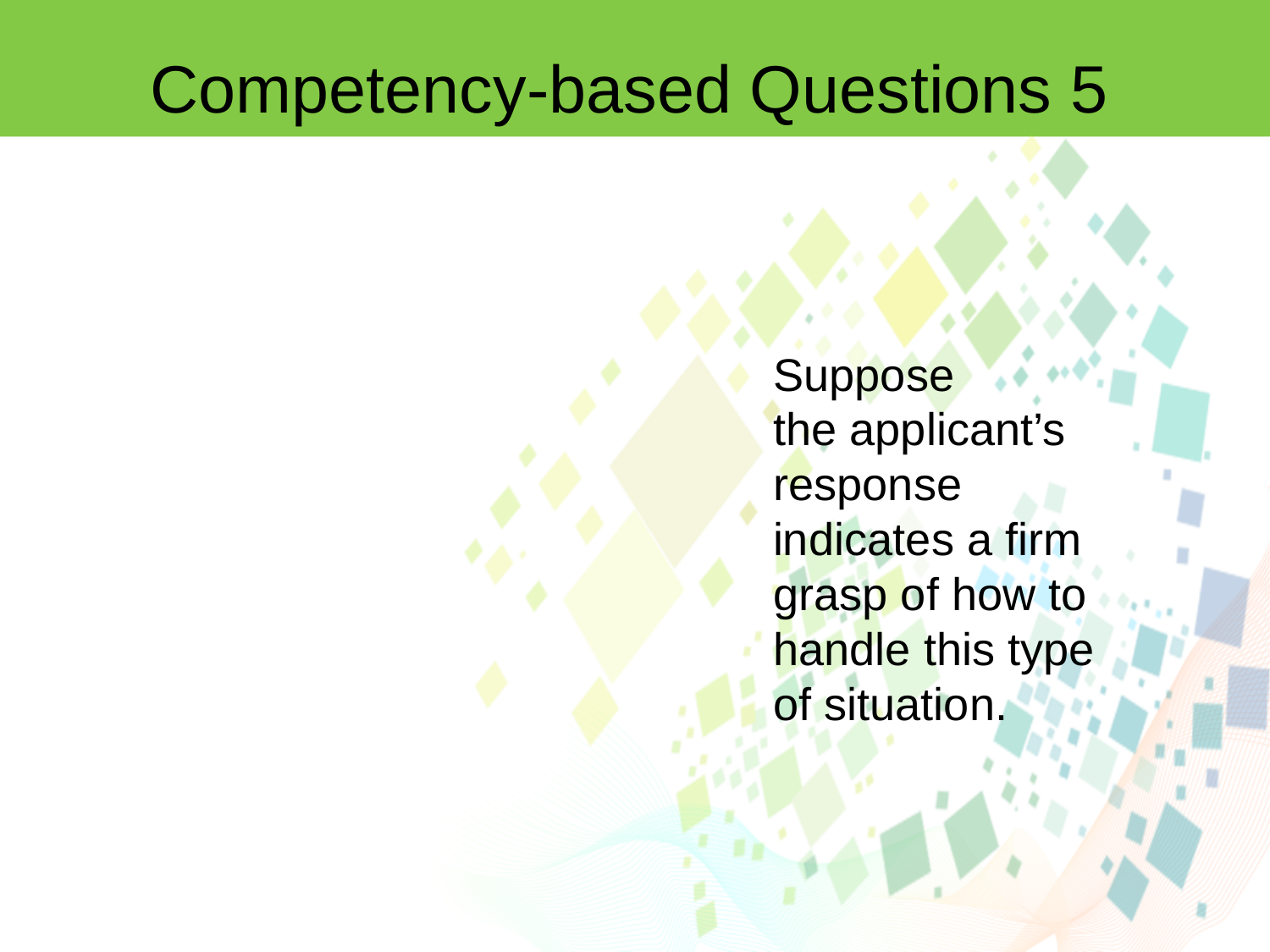

Competency-based Questions 5
Suppose
the applicant’s response indicates a firm grasp of how to handle this type of situation.